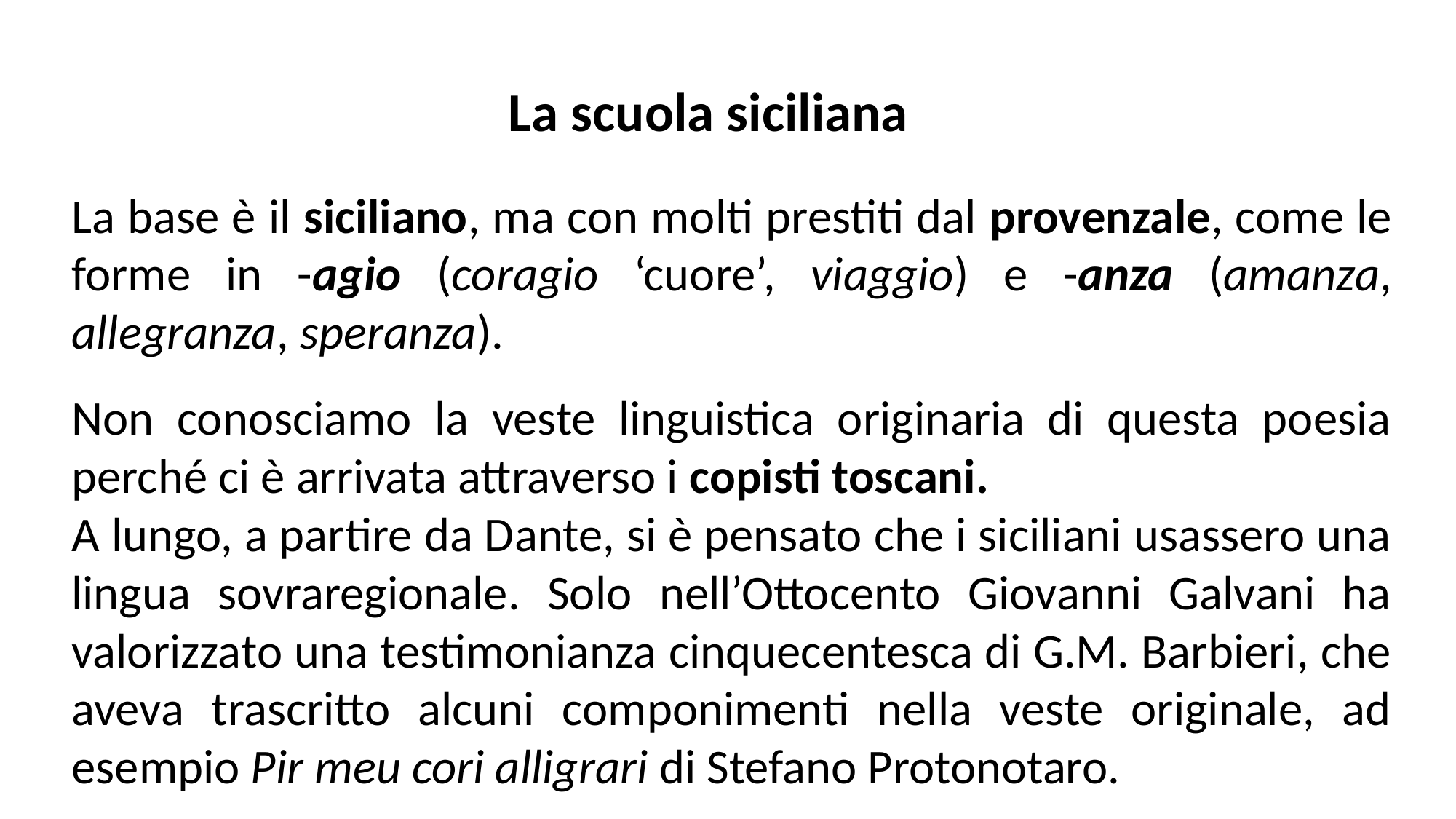

La scuola siciliana
La base è il siciliano, ma con molti prestiti dal provenzale, come le forme in -agio (coragio ‘cuore’, viaggio) e -anza (amanza, allegranza, speranza).
Non conosciamo la veste linguistica originaria di questa poesia perché ci è arrivata attraverso i copisti toscani.
A lungo, a partire da Dante, si è pensato che i siciliani usassero una lingua sovraregionale. Solo nell’Ottocento Giovanni Galvani ha valorizzato una testimonianza cinquecentesca di G.M. Barbieri, che aveva trascritto alcuni componimenti nella veste originale, ad esempio Pir meu cori alligrari di Stefano Protonotaro.